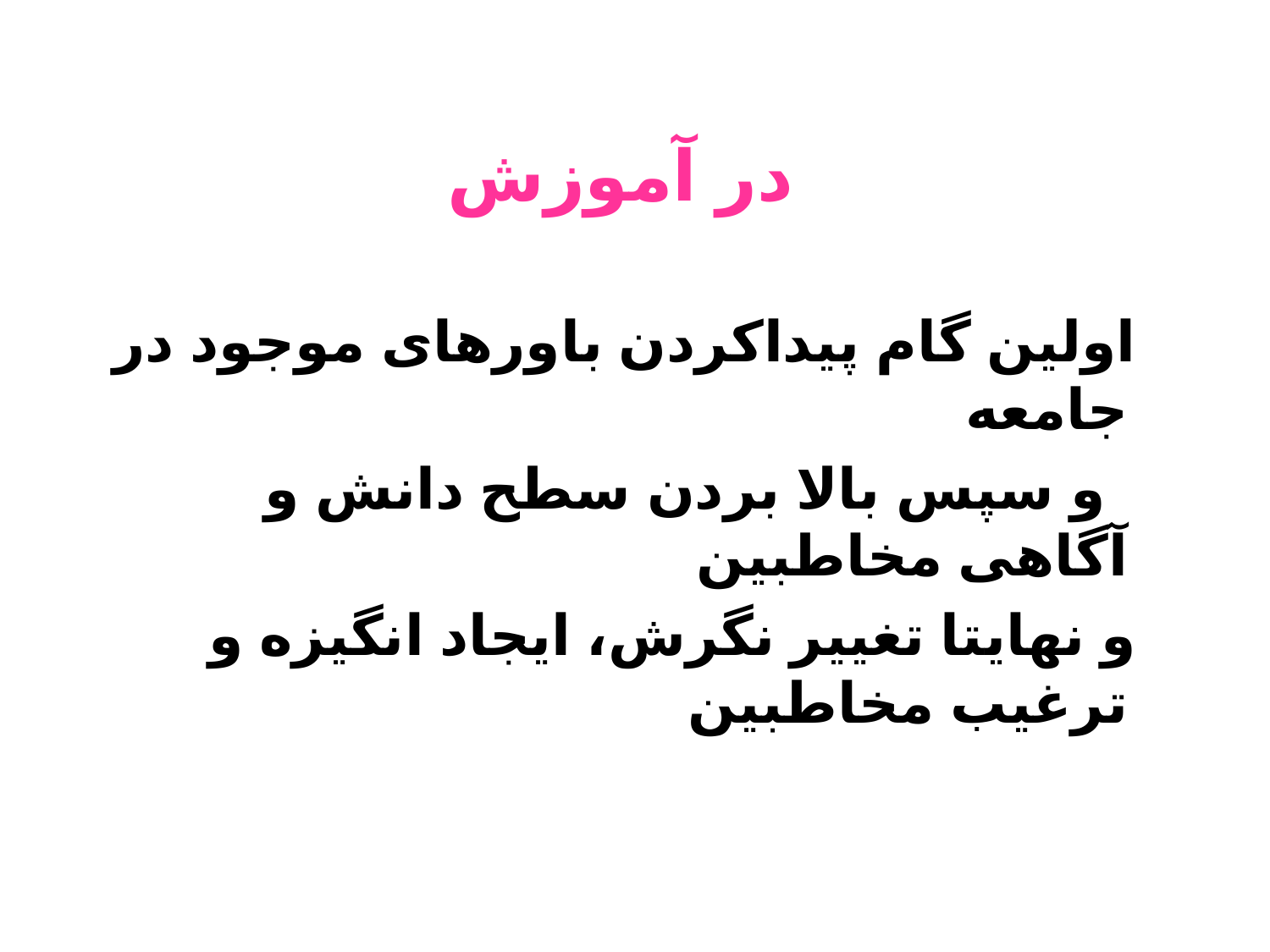

در آموزش

    اولين گام پيداکردن باورهای موجود در جامعه
      و سپس بالا بردن سطح دانش و آگاهی مخاطبين
    و نهايتا تغيير نگرش، ايجاد انگيزه و ترغيب مخاطبين